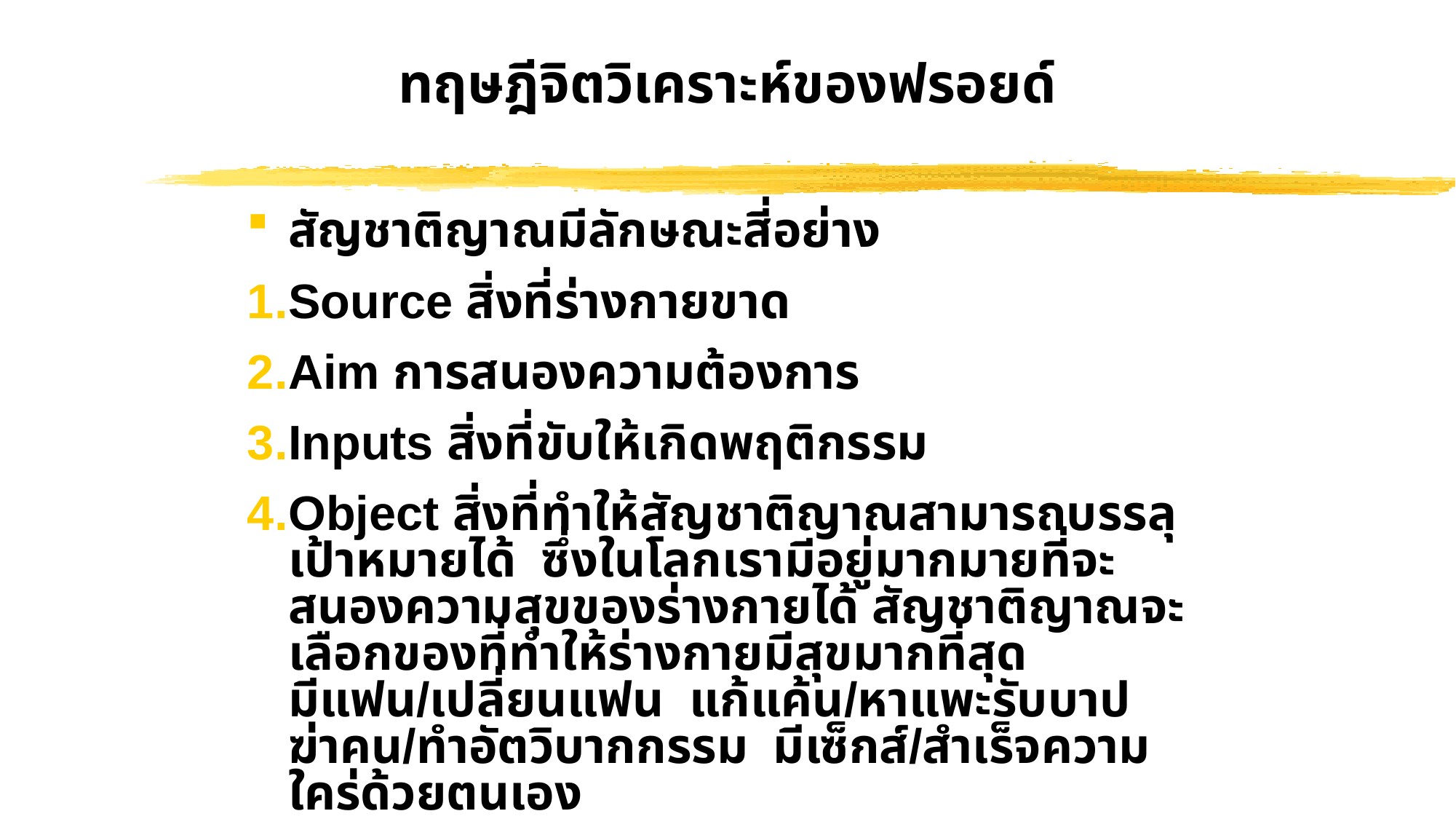

# ทฤษฎีจิตวิเคราะห์ของฟรอยด์
สัญชาติญาณมีลักษณะสี่อย่าง
Source สิ่งที่ร่างกายขาด
Aim การสนองความต้องการ
Inputs สิ่งที่ขับให้เกิดพฤติกรรม
Object สิ่งที่ทำให้สัญชาติญาณสามารถบรรลุเป้าหมายได้  ซึ่งในโลกเรามีอยู่มากมายที่จะสนองความสุขของร่างกายได้ สัญชาติญาณจะเลือกของที่ทำให้ร่างกายมีสุขมากที่สุด มีแฟน/เปลี่ยนแฟน  แก้แค้น/หาแพะรับบาป  ฆ่าคน/ทำอัตวิบากกรรม  มีเซ็กส์/สำเร็จความใคร่ด้วยตนเอง